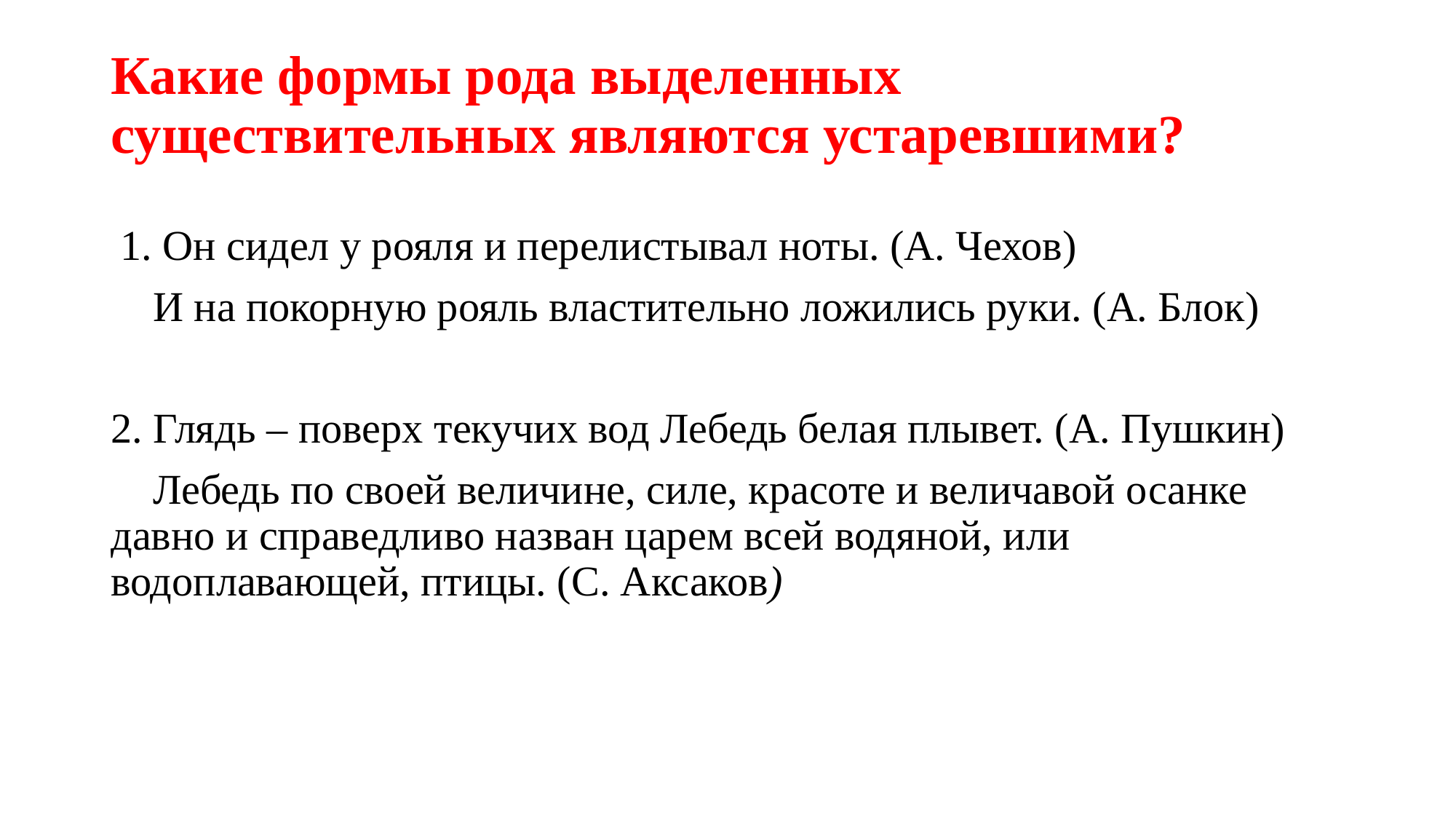

# Какие формы рода выделенных существительных являются устаревшими?
 1. Он сидел у рояля и перелистывал ноты. (А. Чехов)
    И на покорную рояль властительно ложились руки. (А. Блок)

2. Глядь – поверх текучих вод Лебедь белая плывет. (А. Пушкин)
    Лебедь по своей величине, силе, красоте и величавой осанке давно и справедливо назван царем всей водяной, или водоплавающей, птицы. (С. Аксаков)